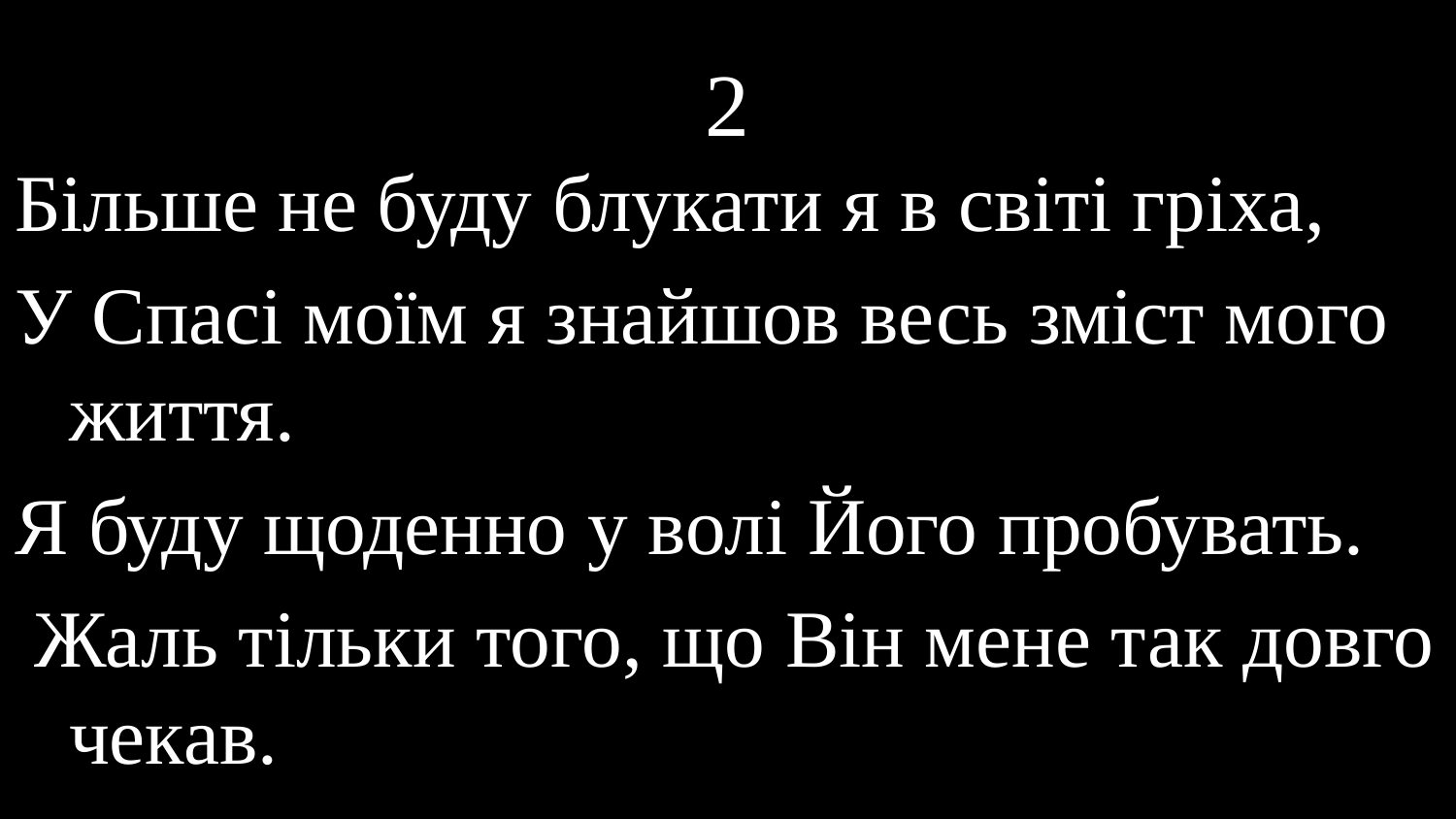

# 2
Більше не буду блукати я в світі гріха,
У Спасі моїм я знайшов весь зміст мого життя.
Я буду щоденно у волі Його пробувать.
 Жаль тільки того, що Він мене так довго чекав.